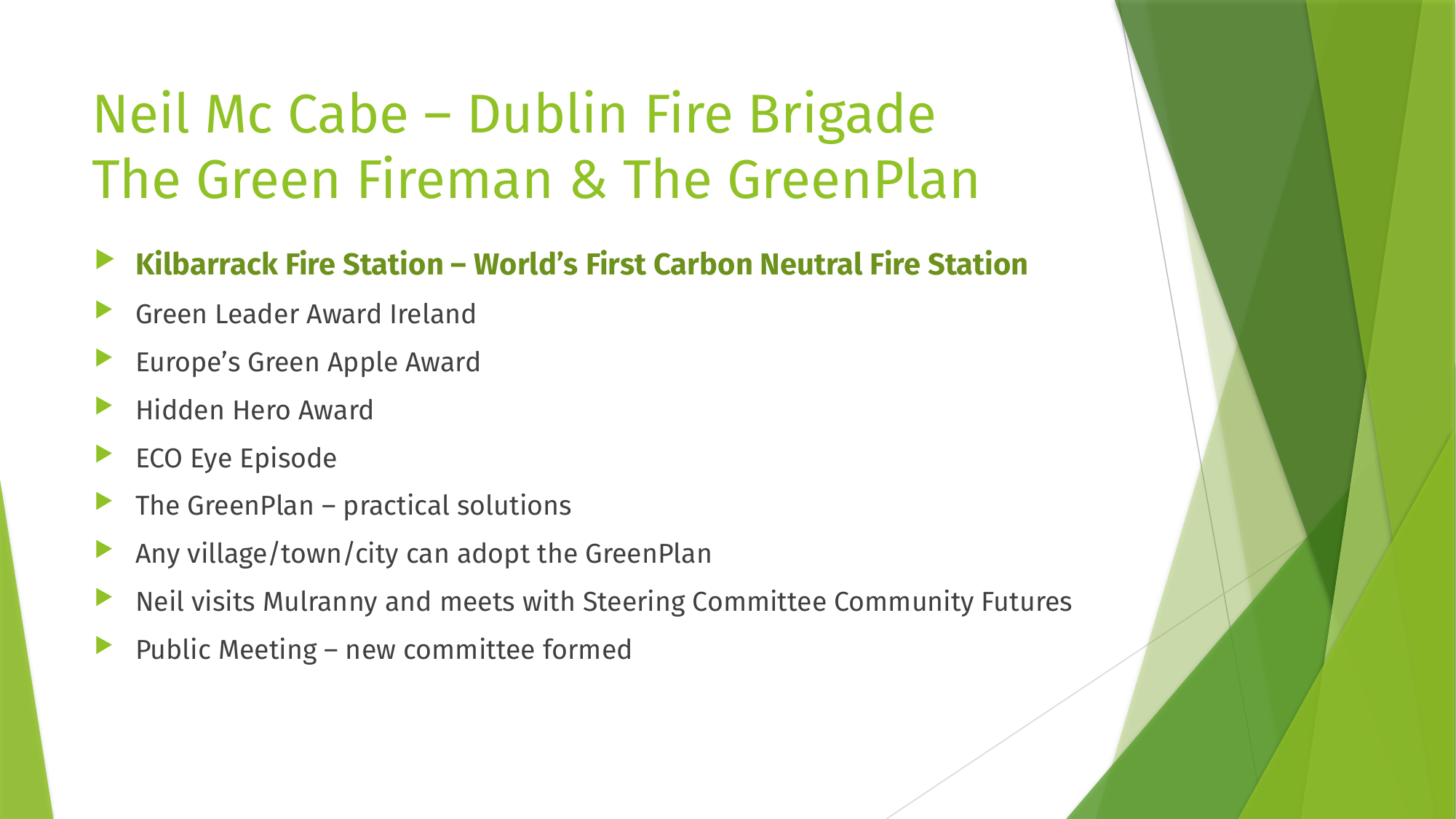

# Neil Mc Cabe – Dublin Fire Brigade The Green Fireman & The GreenPlan
Kilbarrack Fire Station – World’s First Carbon Neutral Fire Station
Green Leader Award Ireland
Europe’s Green Apple Award
Hidden Hero Award
ECO Eye Episode
The GreenPlan – practical solutions
Any village/town/city can adopt the GreenPlan
Neil visits Mulranny and meets with Steering Committee Community Futures
Public Meeting – new committee formed